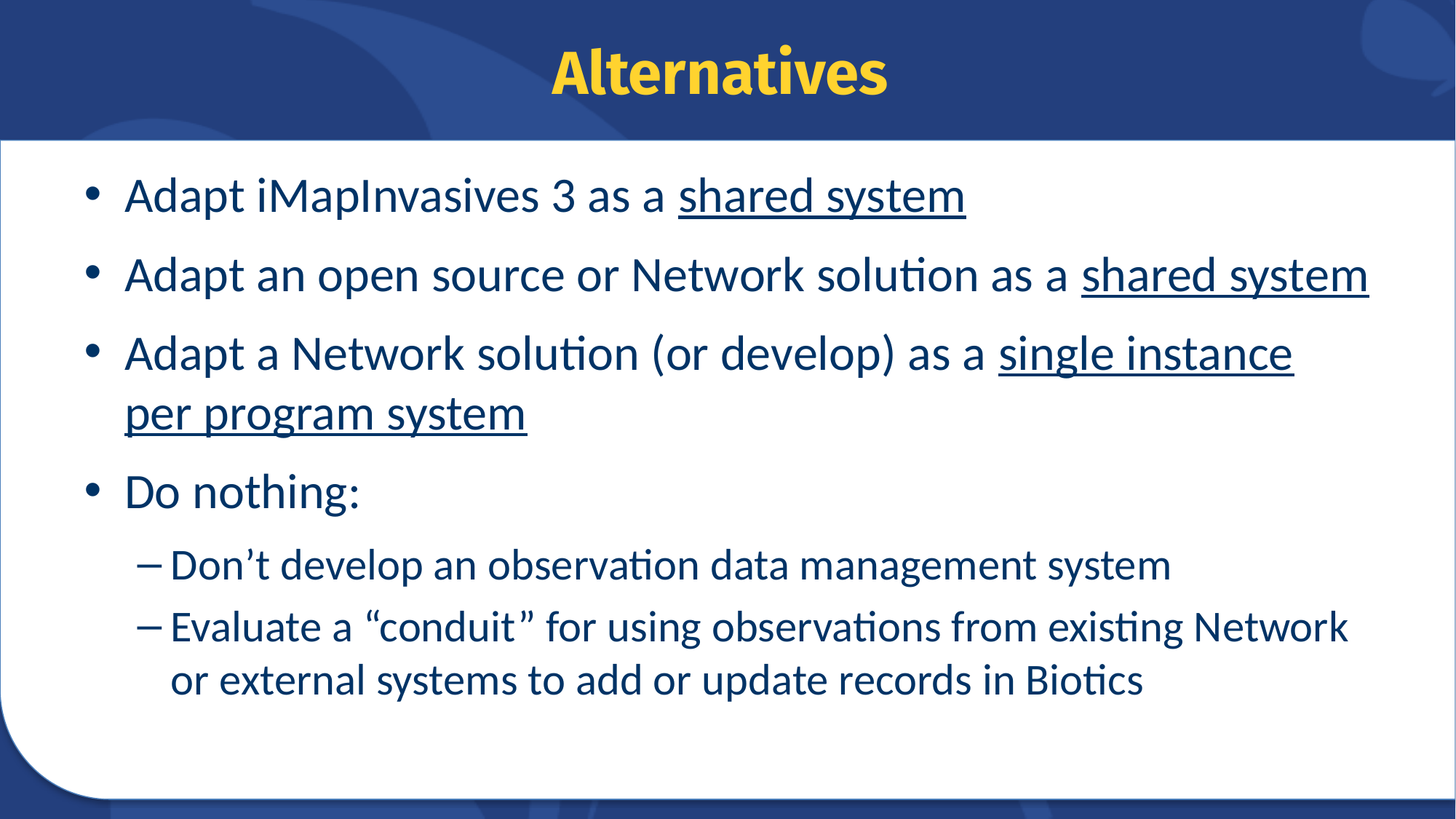

# Alternatives
Adapt iMapInvasives 3 as a shared system
Adapt an open source or Network solution as a shared system
Adapt a Network solution (or develop) as a single instance per program system
Do nothing:
Don’t develop an observation data management system
Evaluate a “conduit” for using observations from existing Network or external systems to add or update records in Biotics